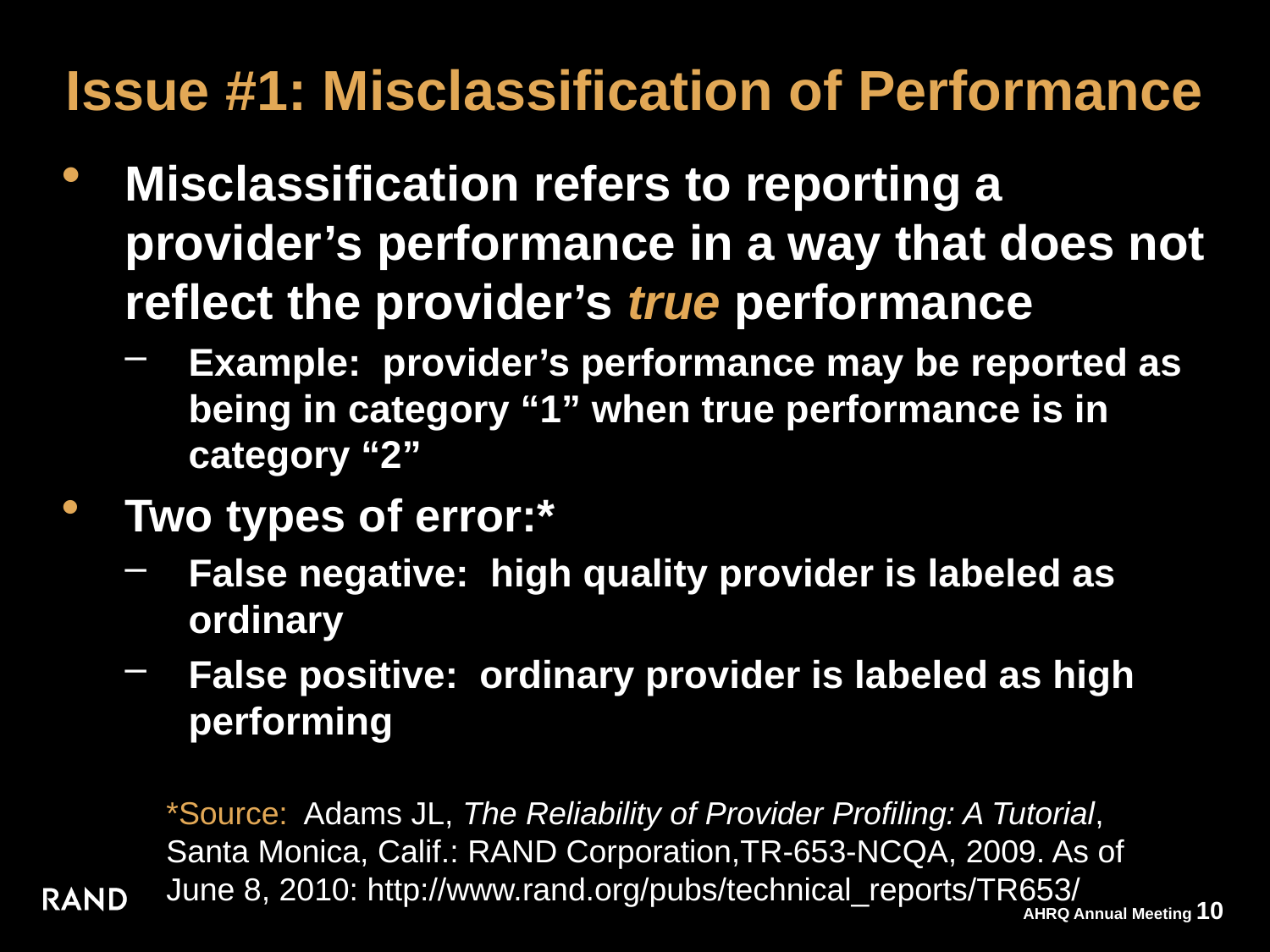

# Issue #1: Misclassification of Performance
Misclassification refers to reporting a provider’s performance in a way that does not reflect the provider’s true performance
Example:  provider’s performance may be reported as being in category “1” when true performance is in category “2”
Two types of error:*
False negative:  high quality provider is labeled as ordinary
False positive:  ordinary provider is labeled as high performing

*Source:  Adams JL, The Reliability of Provider Profiling: A Tutorial, Santa Monica, Calif.: RAND Corporation,TR-653-NCQA, 2009. As of June 8, 2010: http://www.rand.org/pubs/technical_reports/TR653/